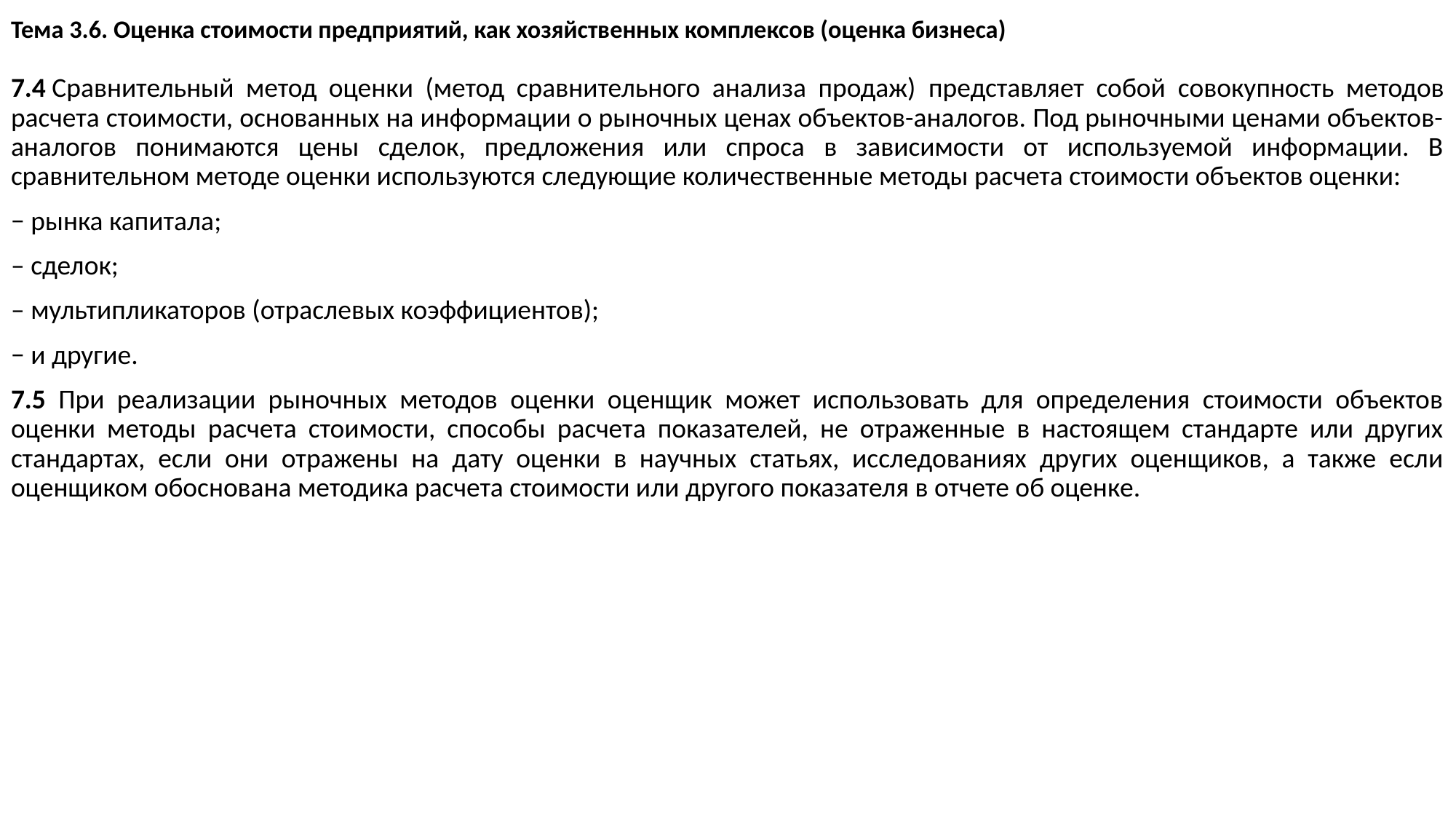

# Тема 3.6. Оценка стоимости предприятий, как хозяйственных комплексов (оценка бизнеса)
7.4 Сравнительный метод оценки (метод сравнительного анализа продаж) представляет собой совокупность методов расчета стоимости, основанных на информации о рыночных ценах объектов-аналогов. Под рыночными ценами объектов-аналогов понимаются цены сделок, предложения или спроса в зависимости от используемой информации. В сравнительном методе оценки используются следующие количественные методы расчета стоимости объектов оценки:
− рынка капитала;
– сделок;
– мультипликаторов (отраслевых коэффициентов);
− и другие.
7.5 При реализации рыночных методов оценки оценщик может использовать для определения стоимости объектов оценки методы расчета стоимости, способы расчета показателей, не отраженные в настоящем стандарте или других стандартах, если они отражены на дату оценки в научных статьях, исследованиях других оценщиков, а также если оценщиком обоснована методика расчета стоимости или другого показателя в отчете об оценке.